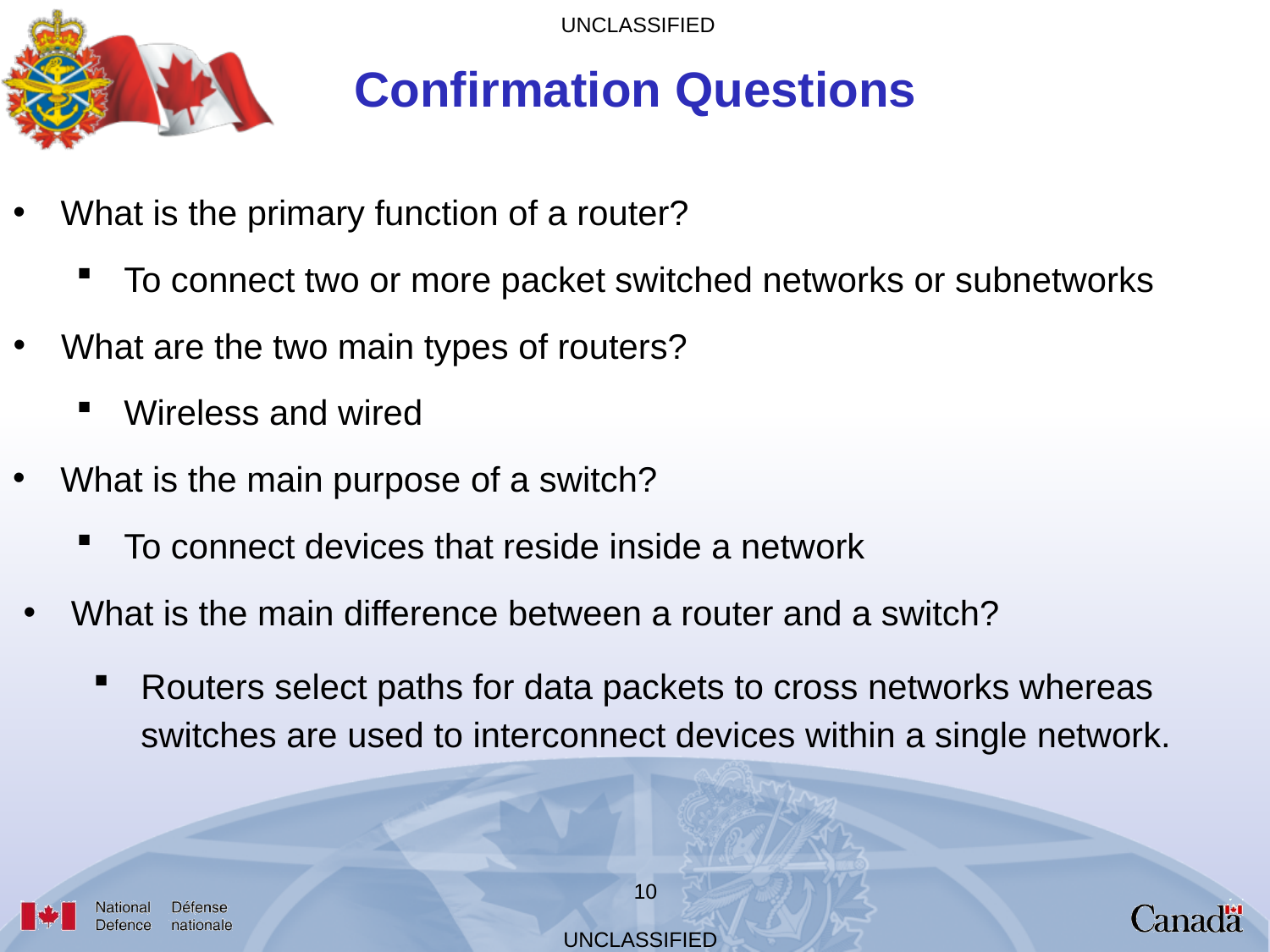

Confirmation Questions
What is the primary function of a router?
To connect two or more packet switched networks or subnetworks

What are the two main types of routers?
Wireless and wired
What is the main purpose of a switch?
To connect devices that reside inside a network
What is the main difference between a router and a switch?
Routers select paths for data packets to cross networks whereas switches are used to interconnect devices within a single network.